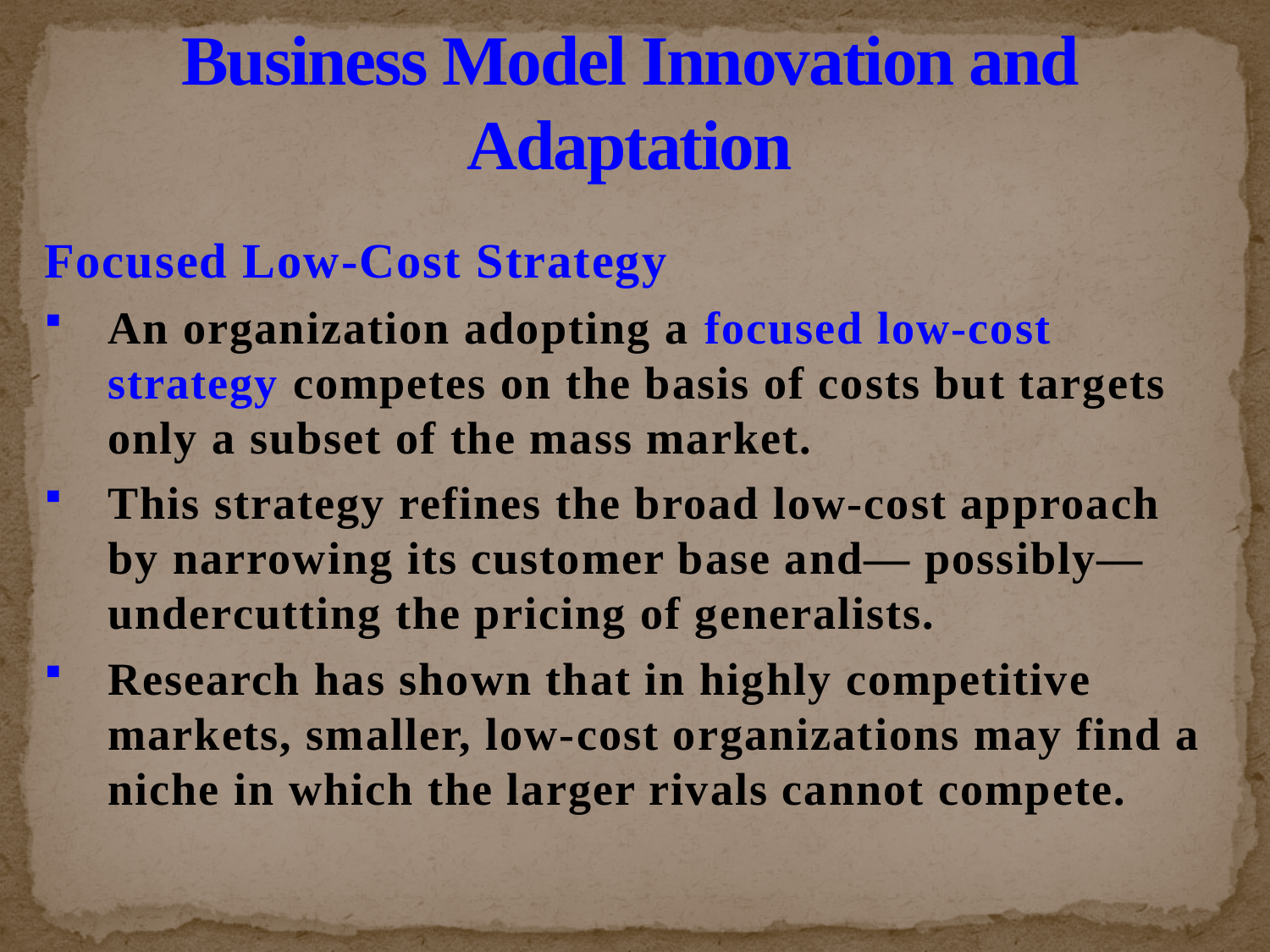

# Business Model Innovation and Adaptation
Focused Low-Cost Strategy
An organization adopting a focused low-cost strategy competes on the basis of costs but targets only a subset of the mass market.
This strategy refines the broad low-cost approach by narrowing its customer base and— possibly—undercutting the pricing of generalists.
Research has shown that in highly competitive markets, smaller, low-cost organizations may find a niche in which the larger rivals cannot compete.